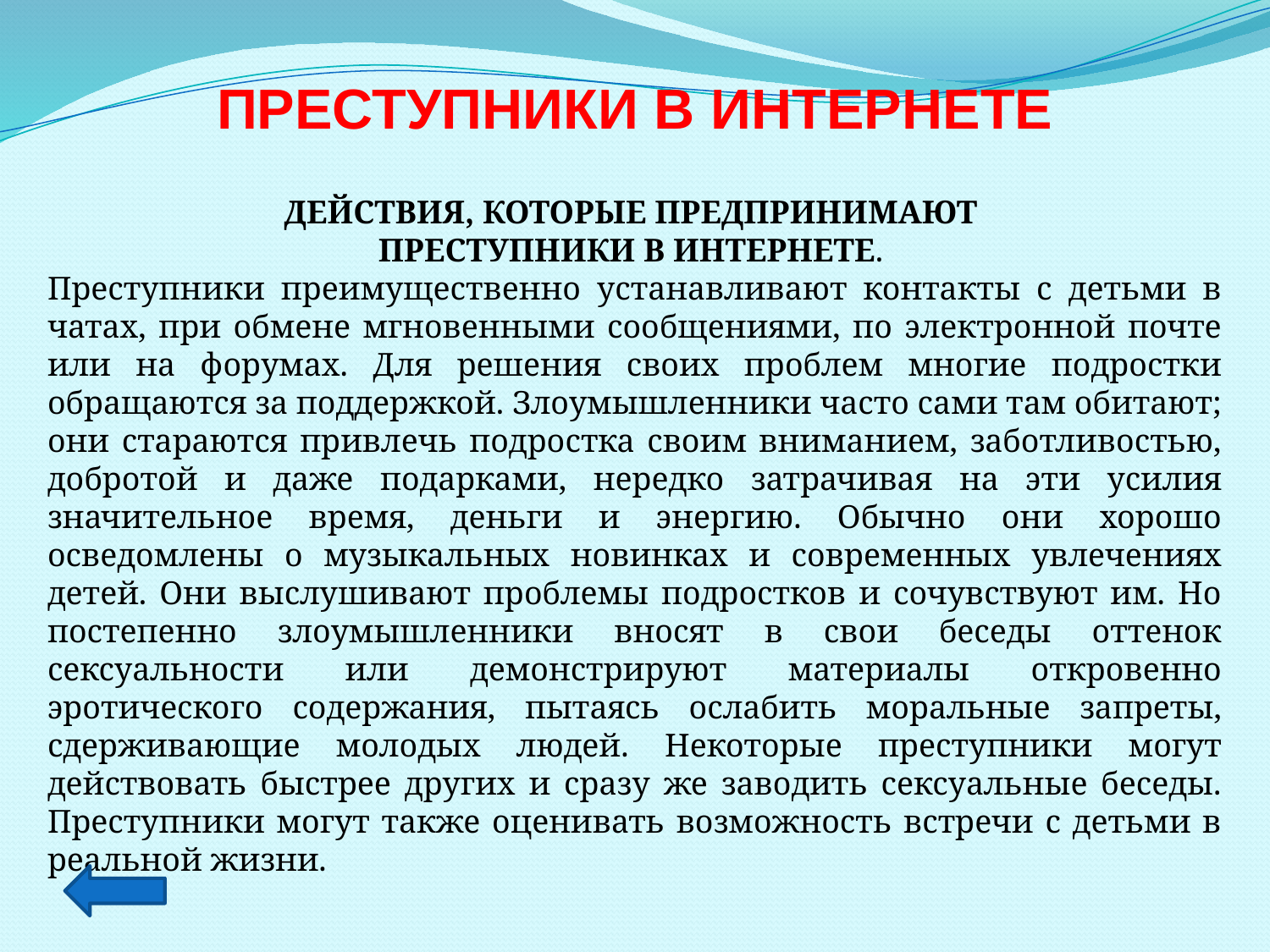

Преступники в интернете
ДЕЙСТВИЯ, КОТОРЫЕ ПРЕДПРИНИМАЮТ
ПРЕСТУПНИКИ В ИНТЕРНЕТЕ.
Преступники преимущественно устанавливают контакты с детьми в чатах, при обмене мгновенными сообщениями, по электронной почте или на форумах. Для решения своих проблем многие подростки обращаются за поддержкой. Злоумышленники часто сами там обитают; они стараются привлечь подростка своим вниманием, заботливостью, добротой и даже подарками, нередко затрачивая на эти усилия значительное время, деньги и энергию. Обычно они хорошо осведомлены о музыкальных новинках и современных увлечениях детей. Они выслушивают проблемы подростков и сочувствуют им. Но постепенно злоумышленники вносят в свои беседы оттенок сексуальности или демонстрируют материалы откровенно эротического содержания, пытаясь ослабить моральные запреты, сдерживающие молодых людей. Некоторые преступники могут действовать быстрее других и сразу же заводить сексуальные беседы. Преступники могут также оценивать возможность встречи с детьми в реальной жизни.